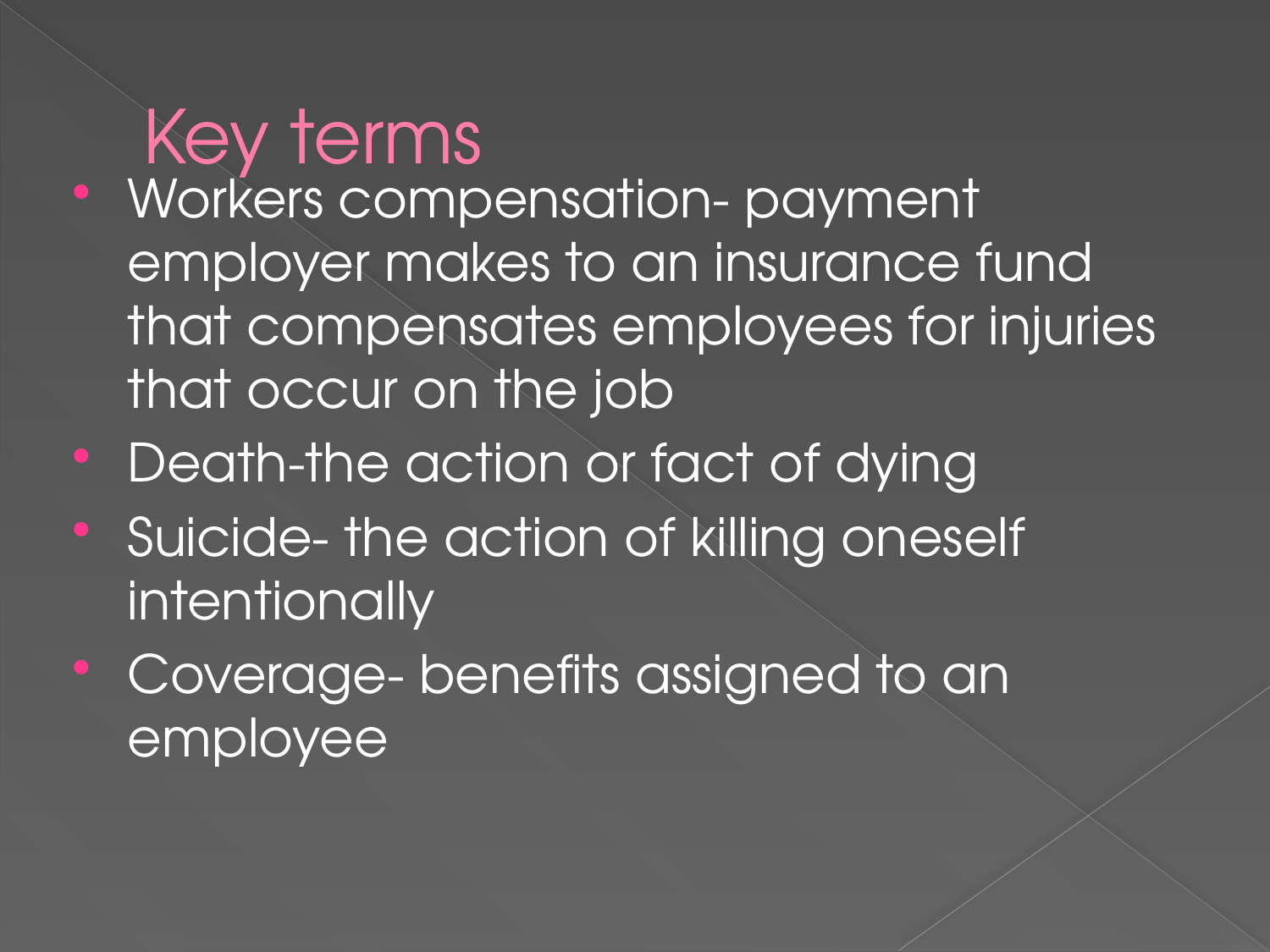

# Key terms
Workers compensation- payment employer makes to an insurance fund that compensates employees for injuries that occur on the job
Death-the action or fact of dying
Suicide- the action of killing oneself intentionally
Coverage- benefits assigned to an employee